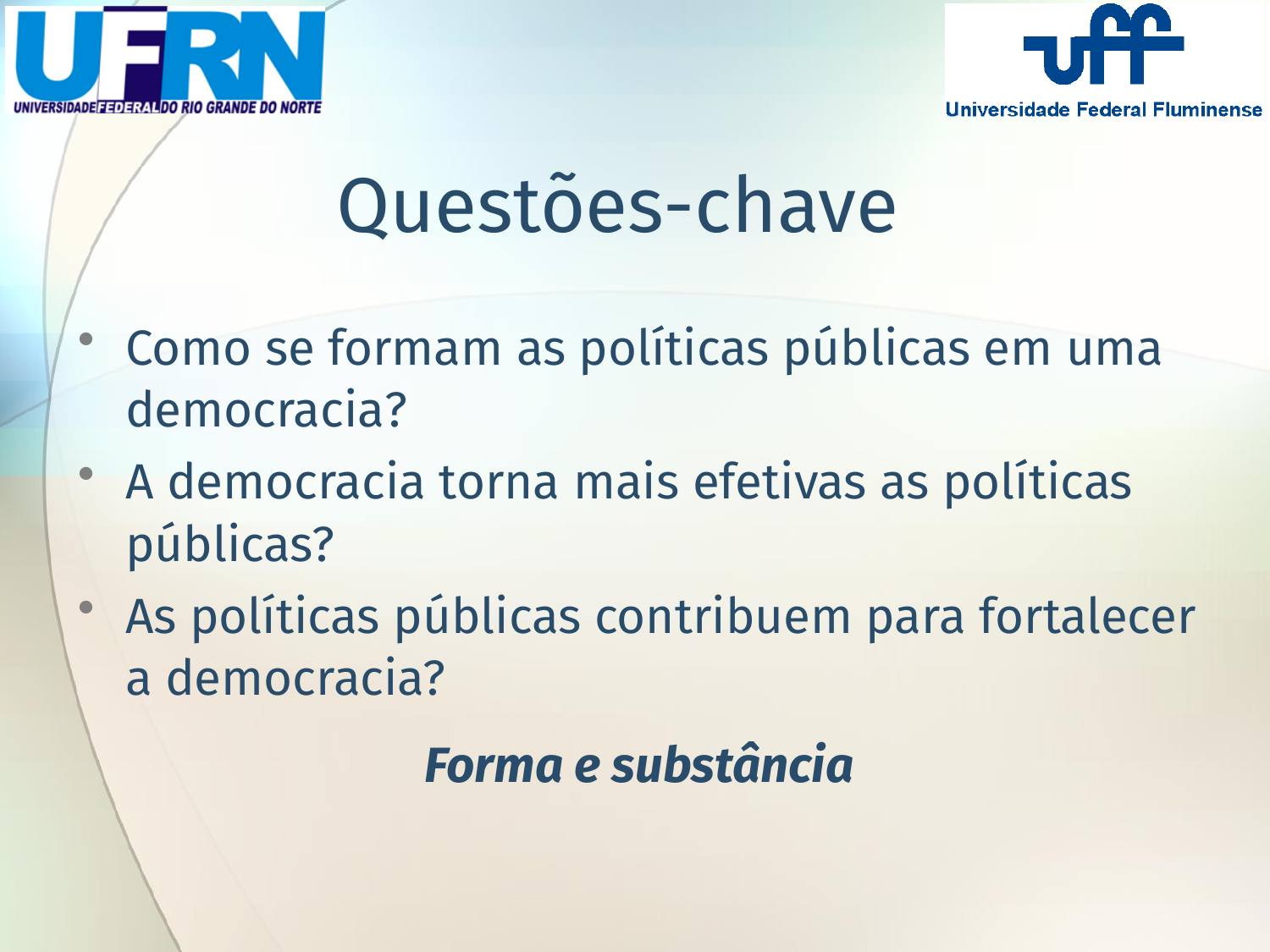

# Questões-chave
Como se formam as políticas públicas em uma democracia?
A democracia torna mais efetivas as políticas públicas?
As políticas públicas contribuem para fortalecer a democracia?
Forma e substância